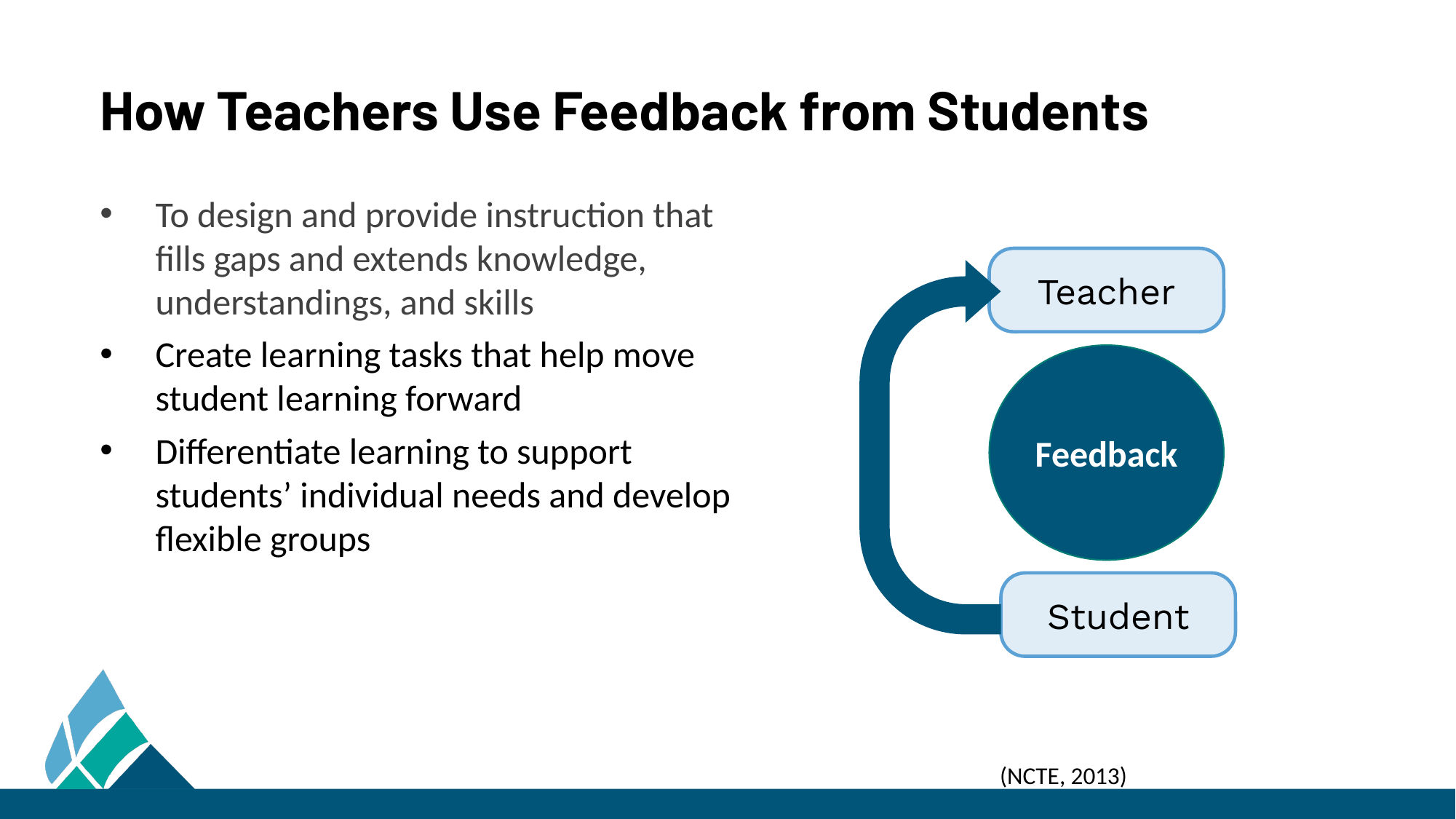

# How Teachers Use Feedback from Students
To design and provide instruction that fills gaps and extends knowledge, understandings, and skills
Create learning tasks that help move student learning forward
Differentiate learning to support students’ individual needs and develop flexible groups
Teacher
Feedback

Student
(NCTE, 2013)